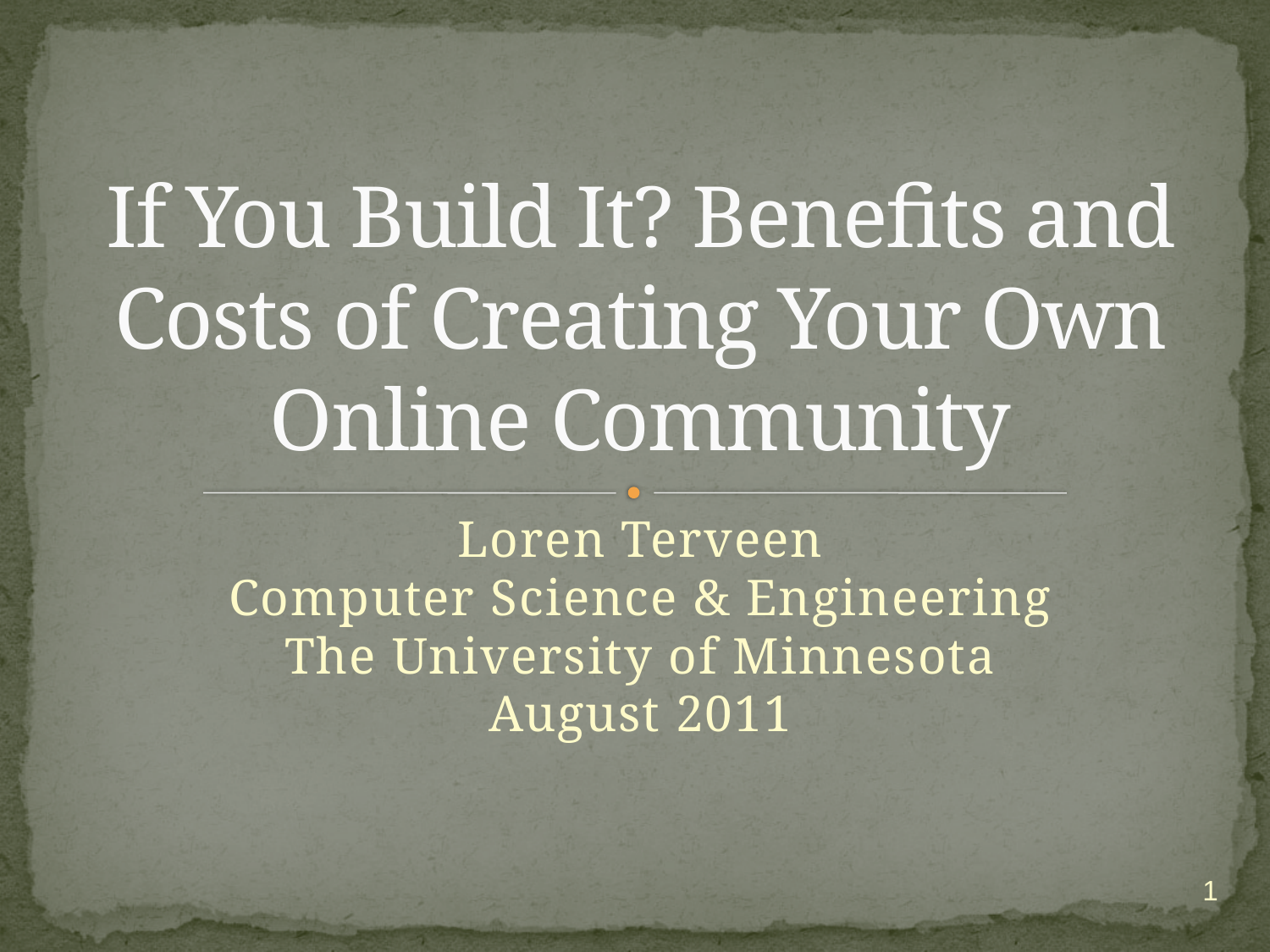

# If You Build It? Benefits and Costs of Creating Your Own Online Community
Loren Terveen
Computer Science & Engineering
The University of Minnesota
August 2011
1